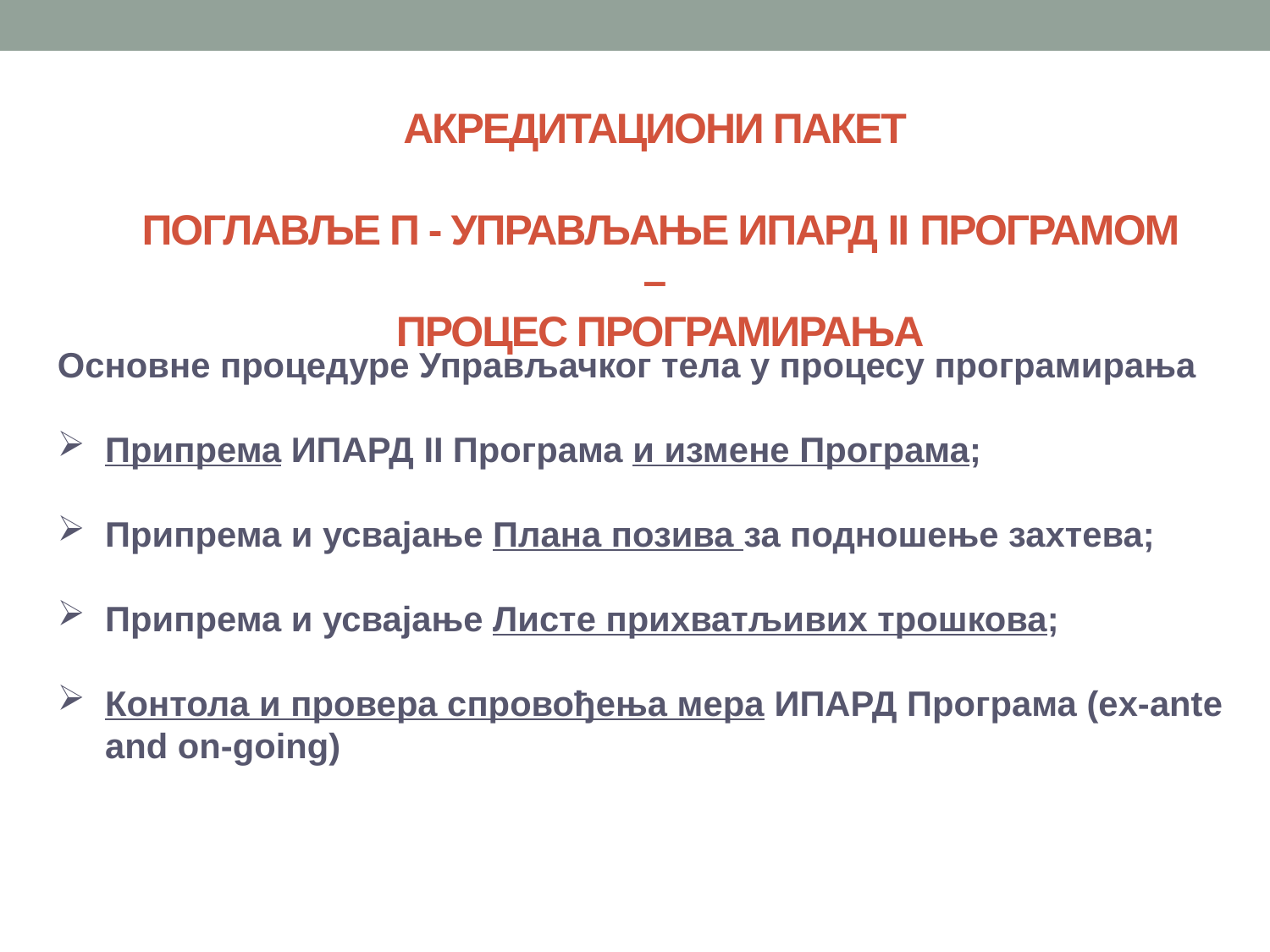

АКРЕДИТАЦИОНИ ПАКЕТ
ПОГЛАВЉЕ П - УПРАВЉАЊЕ ИПАРД II ПРОГРАМОМ –
процес програмирања
Основне процедуре Управљачког тела у процесу програмирања

Припрема ИПАРД II Програма и измене Програма;

Припрема и усвајање Плана позива за подношење захтева;

Припрема и усвајање Листе прихватљивих трошкова;

Контола и провера спровођења мера ИПАРД Програма (ex-ante and on-going)